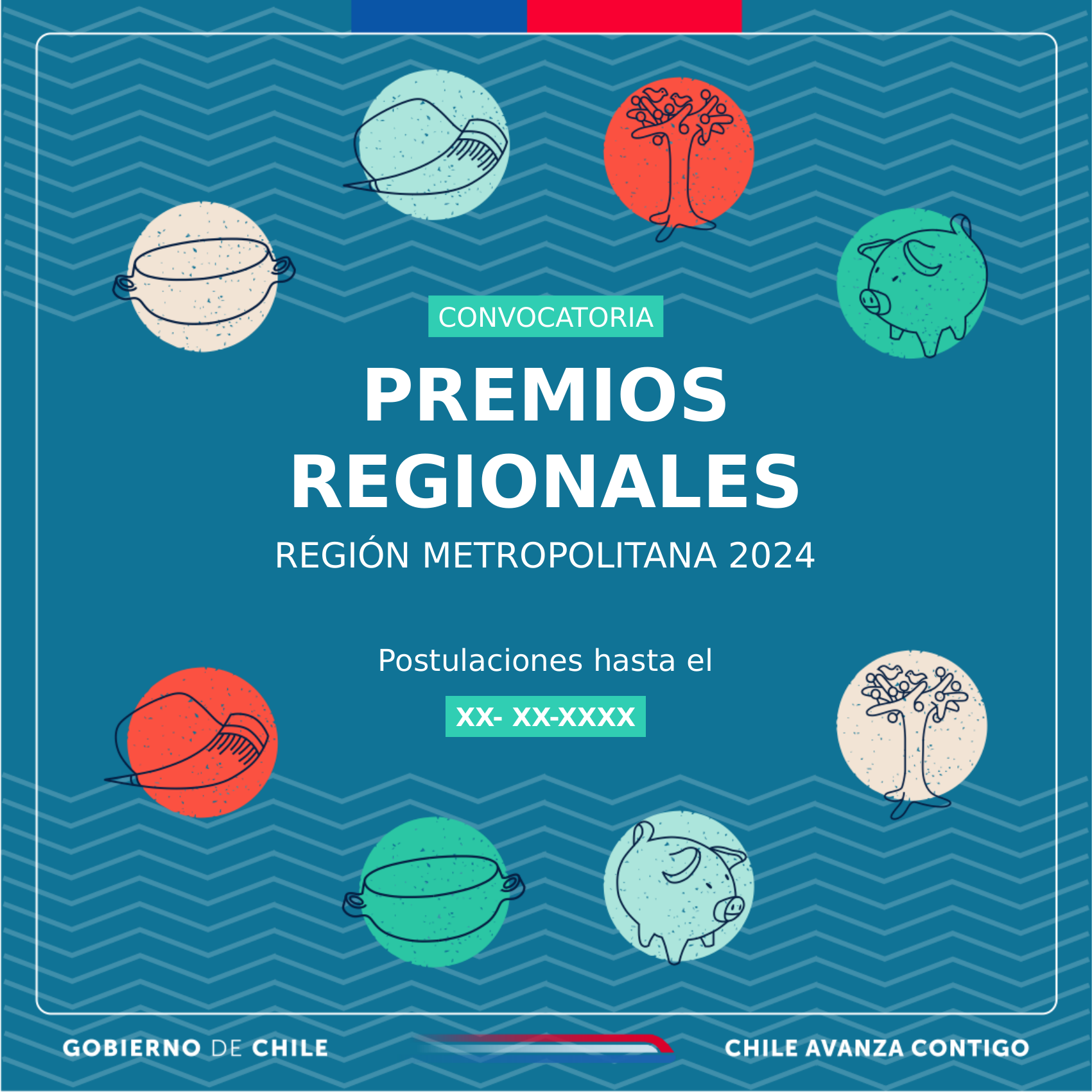

CONVOCATORIA
PREMIOS
REGIONALES
REGIÓN METROPOLITANA 2024
Postulaciones hasta el
XX- XX-XXXX